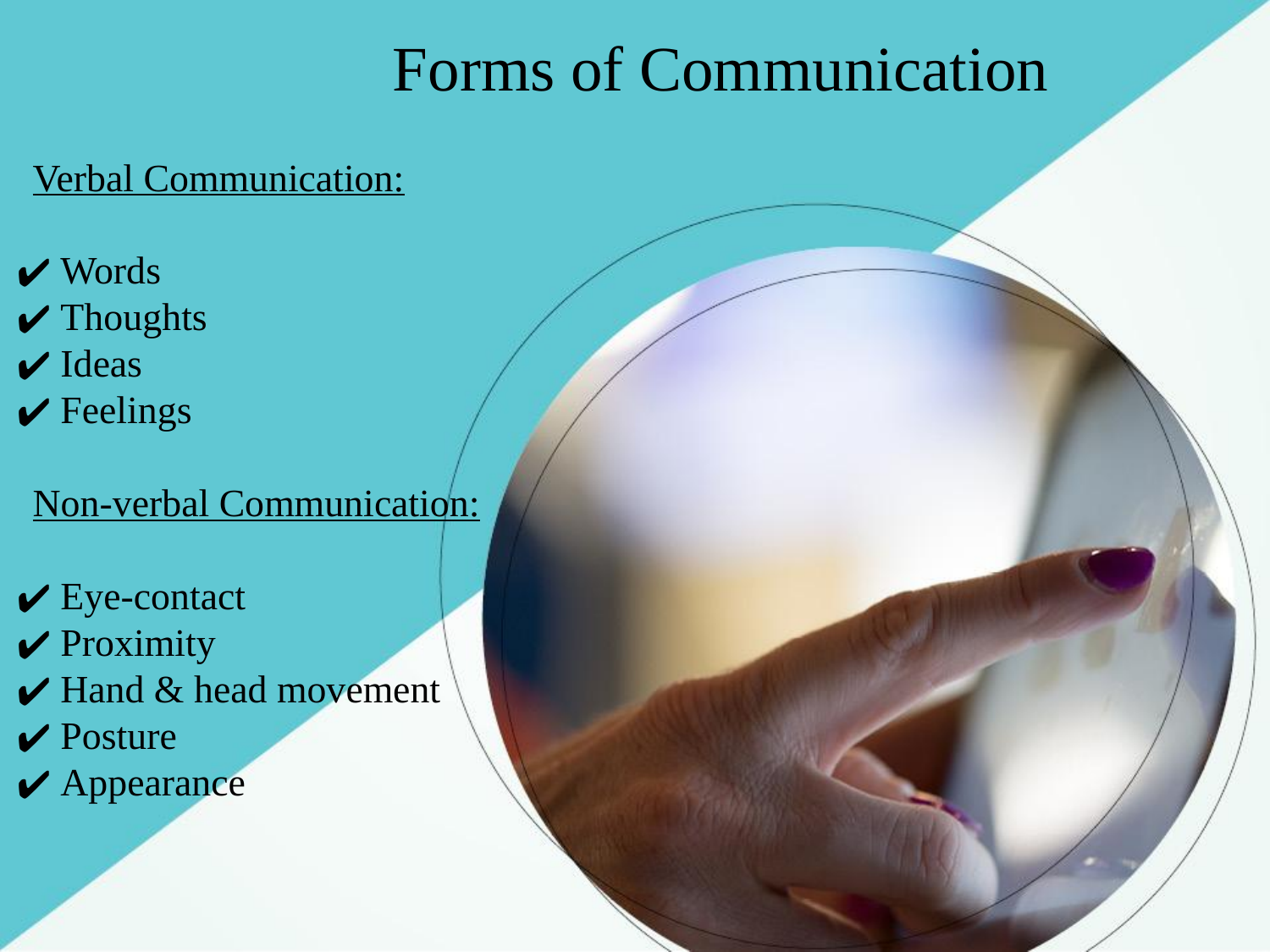

Forms of Communication
Verbal Communication:

 Words
 Thoughts
 Ideas
 Feelings

Non-verbal Communication:

 Eye-contact
 Proximity
 Hand & head movement
 Posture
 Appearance